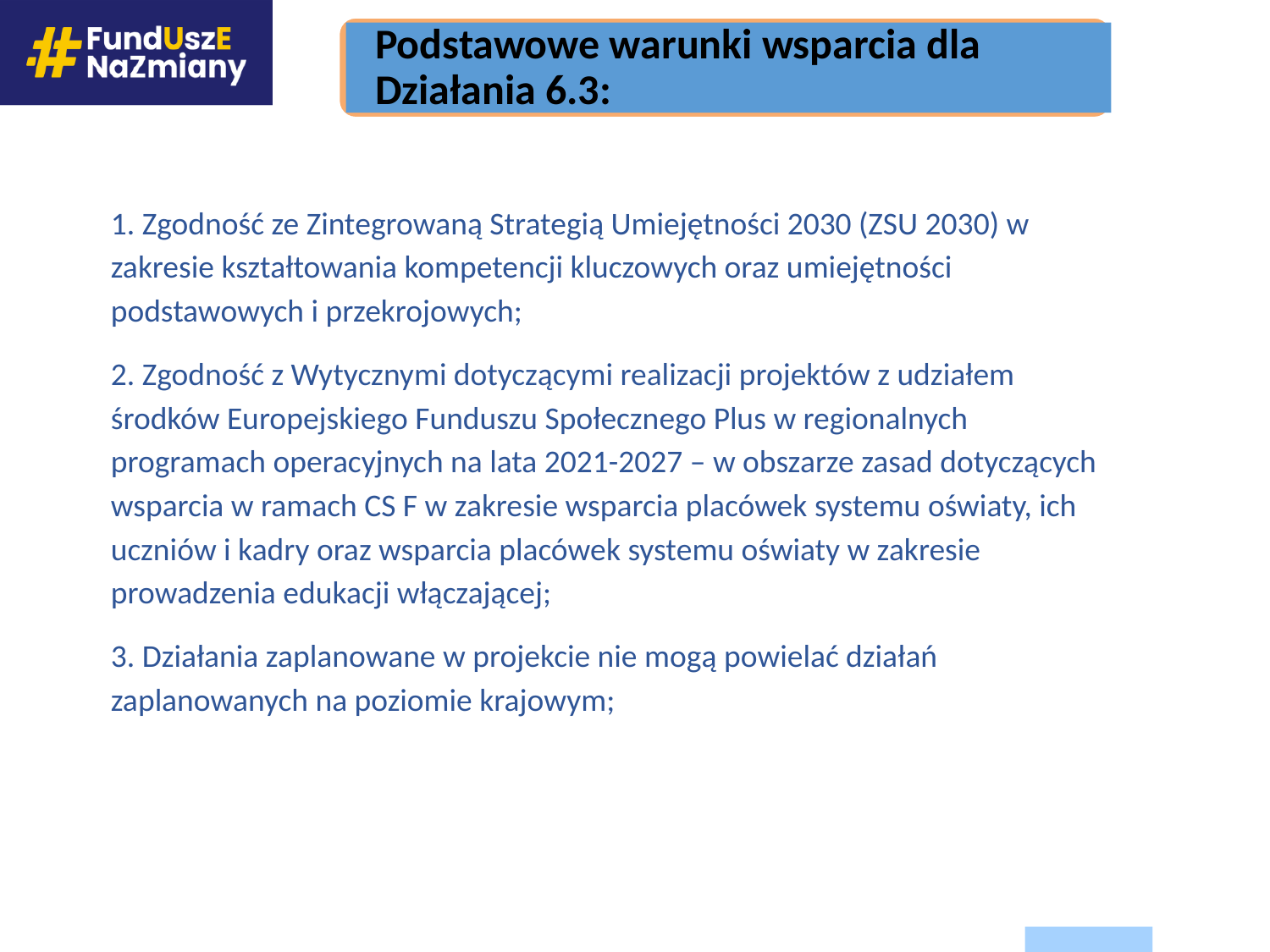

Podstawowe warunki wsparcia dla Działania 6.3:

1. Zgodność ze Zintegrowaną Strategią Umiejętności 2030 (ZSU 2030) w zakresie kształtowania kompetencji kluczowych oraz umiejętności podstawowych i przekrojowych;
2. Zgodność z Wytycznymi dotyczącymi realizacji projektów z udziałem środków Europejskiego Funduszu Społecznego Plus w regionalnych programach operacyjnych na lata 2021-2027 – w obszarze zasad dotyczących wsparcia w ramach CS F w zakresie wsparcia placówek systemu oświaty, ich uczniów i kadry oraz wsparcia placówek systemu oświaty w zakresie prowadzenia edukacji włączającej;
3. Działania zaplanowane w projekcie nie mogą powielać działań zaplanowanych na poziomie krajowym;